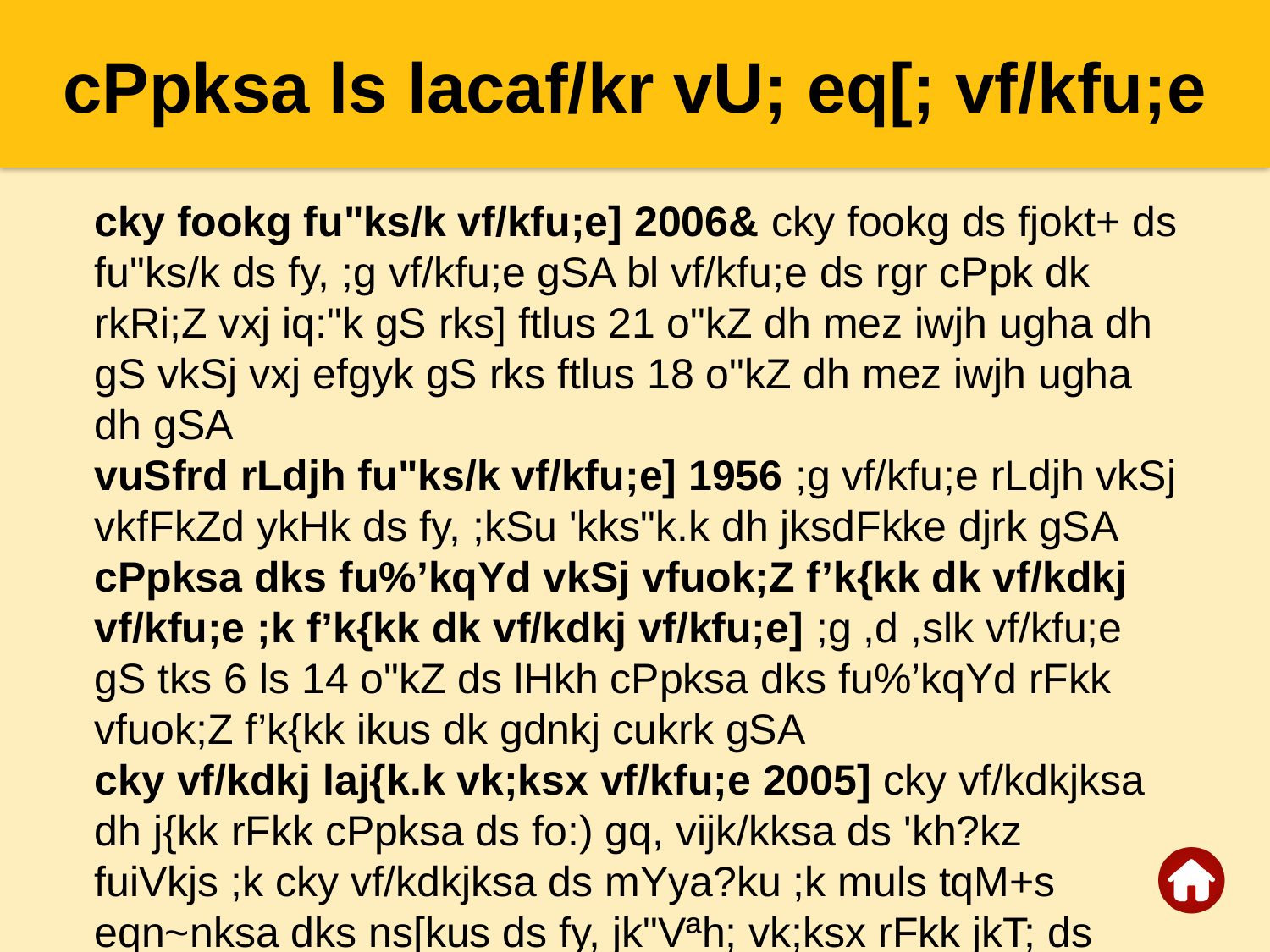

cPpksa ls lacaf/kr vU; eq[; vf/kfu;e
cky fookg fu"ks/k vf/kfu;e] 2006& cky fookg ds fjokt+ ds fu"ks/k ds fy, ;g vf/kfu;e gSA bl vf/kfu;e ds rgr cPpk dk rkRi;Z vxj iq:"k gS rks] ftlus 21 o"kZ dh mez iwjh ugha dh gS vkSj vxj efgyk gS rks ftlus 18 o"kZ dh mez iwjh ugha dh gSA
vuSfrd rLdjh fu"ks/k vf/kfu;e] 1956 ;g vf/kfu;e rLdjh vkSj vkfFkZd ykHk ds fy, ;kSu 'kks"k.k dh jksdFkke djrk gSA
cPpksa dks fu%’kqYd vkSj vfuok;Z f’k{kk dk vf/kdkj vf/kfu;e ;k f’k{kk dk vf/kdkj vf/kfu;e] ;g ,d ,slk vf/kfu;e gS tks 6 ls 14 o"kZ ds lHkh cPpksa dks fu%’kqYd rFkk vfuok;Z f’k{kk ikus dk gdnkj cukrk gSA
cky vf/kdkj laj{k.k vk;ksx vf/kfu;e 2005] cky vf/kdkjksa dh j{kk rFkk cPpksa ds fo:) gq, vijk/kksa ds 'kh?kz fuiVkjs ;k cky vf/kdkjksa ds mYya?ku ;k muls tqM+s eqn~nksa dks ns[kus ds fy, jk"Vªh; vk;ksx rFkk jkT; ds vk;ksxksa ,oa cky U;k;ky;ksa ds xBu ds fy, ;g vf/kfu;e gSA